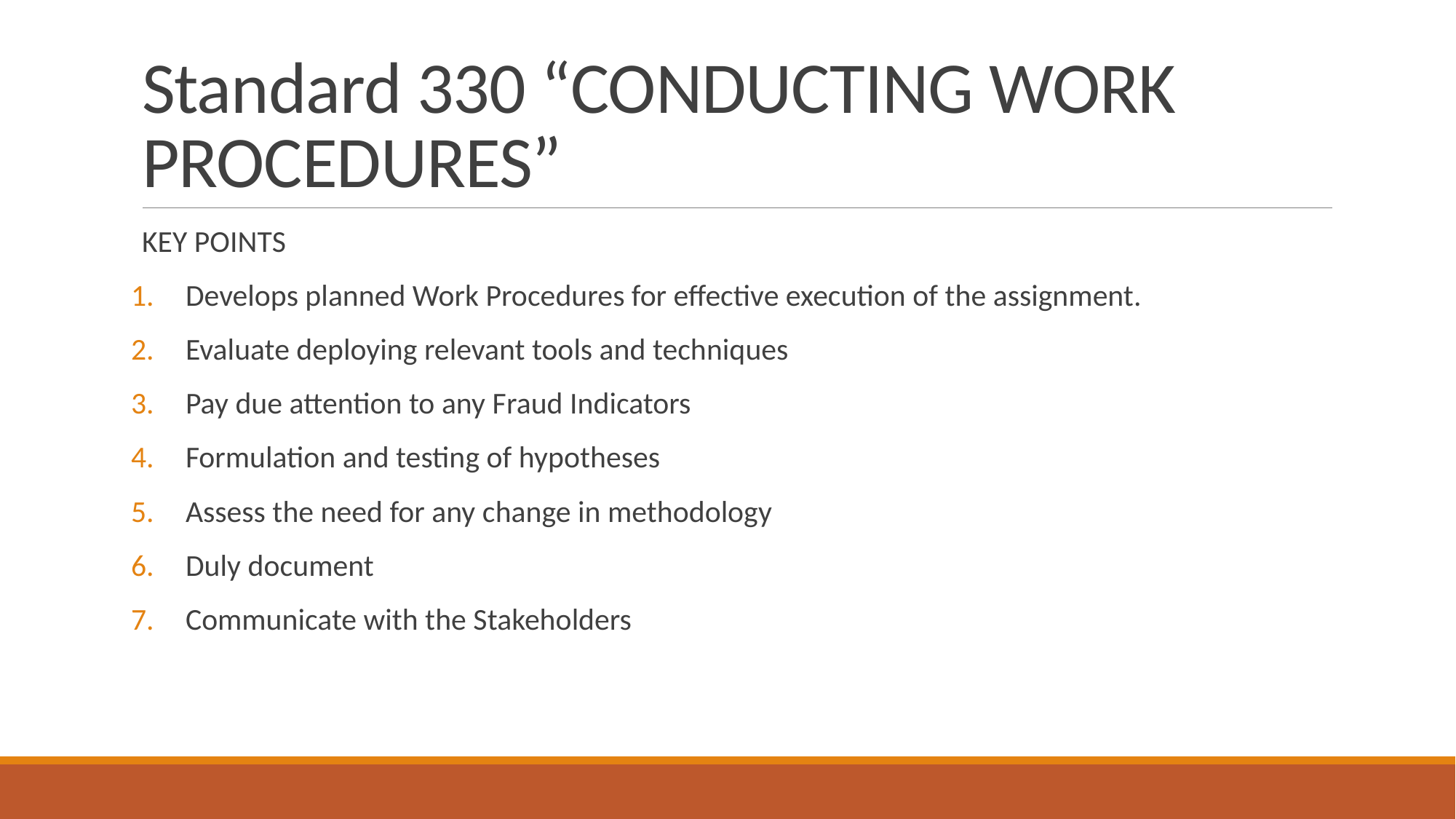

# Standard 330 “CONDUCTING WORK PROCEDURES”
KEY POINTS
Develops planned Work Procedures for effective execution of the assignment.
Evaluate deploying relevant tools and techniques
Pay due attention to any Fraud Indicators
Formulation and testing of hypotheses
Assess the need for any change in methodology
Duly document
Communicate with the Stakeholders